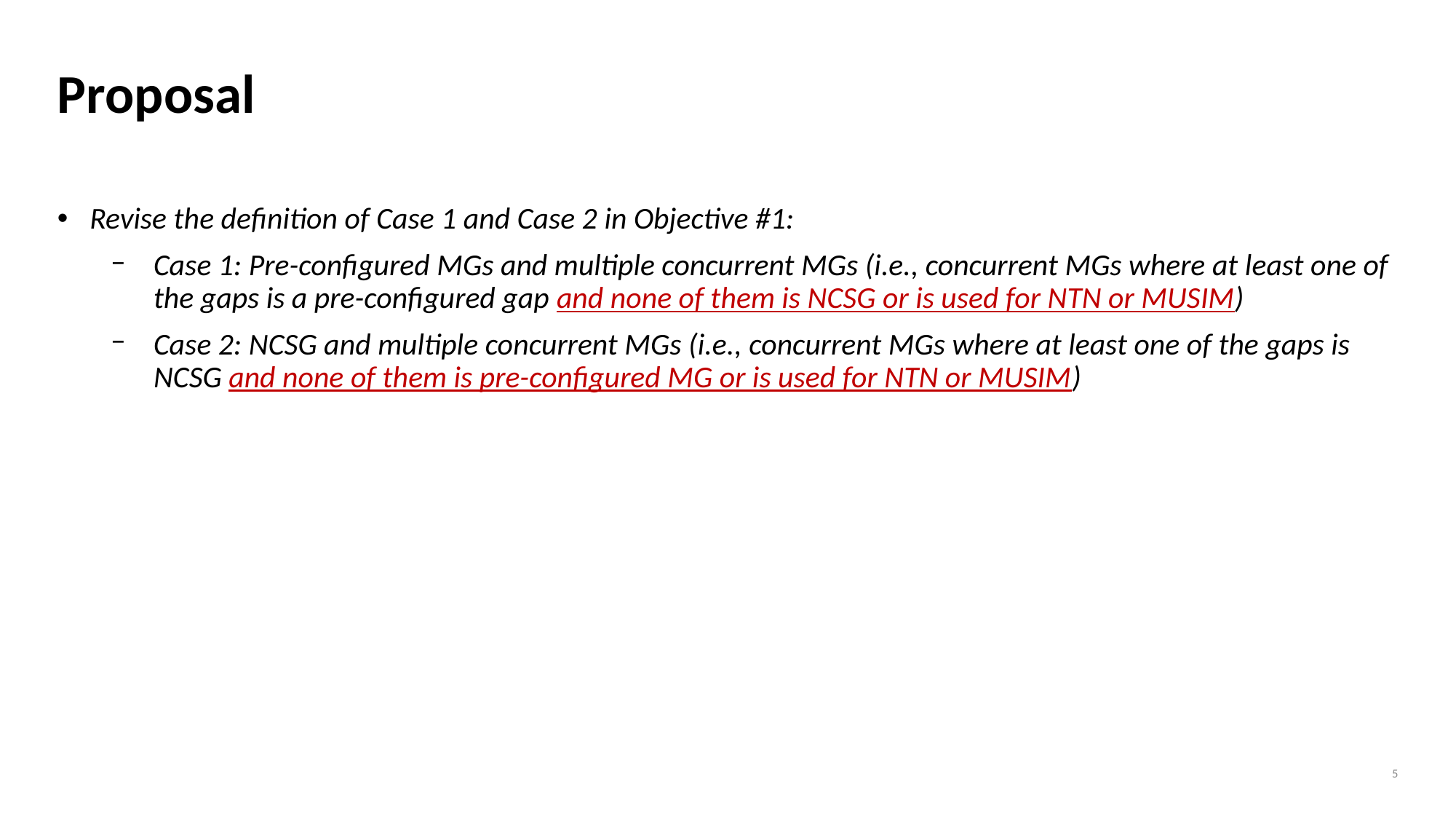

# Proposal
Revise the definition of Case 1 and Case 2 in Objective #1:
Case 1: Pre-configured MGs and multiple concurrent MGs (i.e., concurrent MGs where at least one of the gaps is a pre-configured gap and none of them is NCSG or is used for NTN or MUSIM)
Case 2: NCSG and multiple concurrent MGs (i.e., concurrent MGs where at least one of the gaps is NCSG and none of them is pre-configured MG or is used for NTN or MUSIM)

5